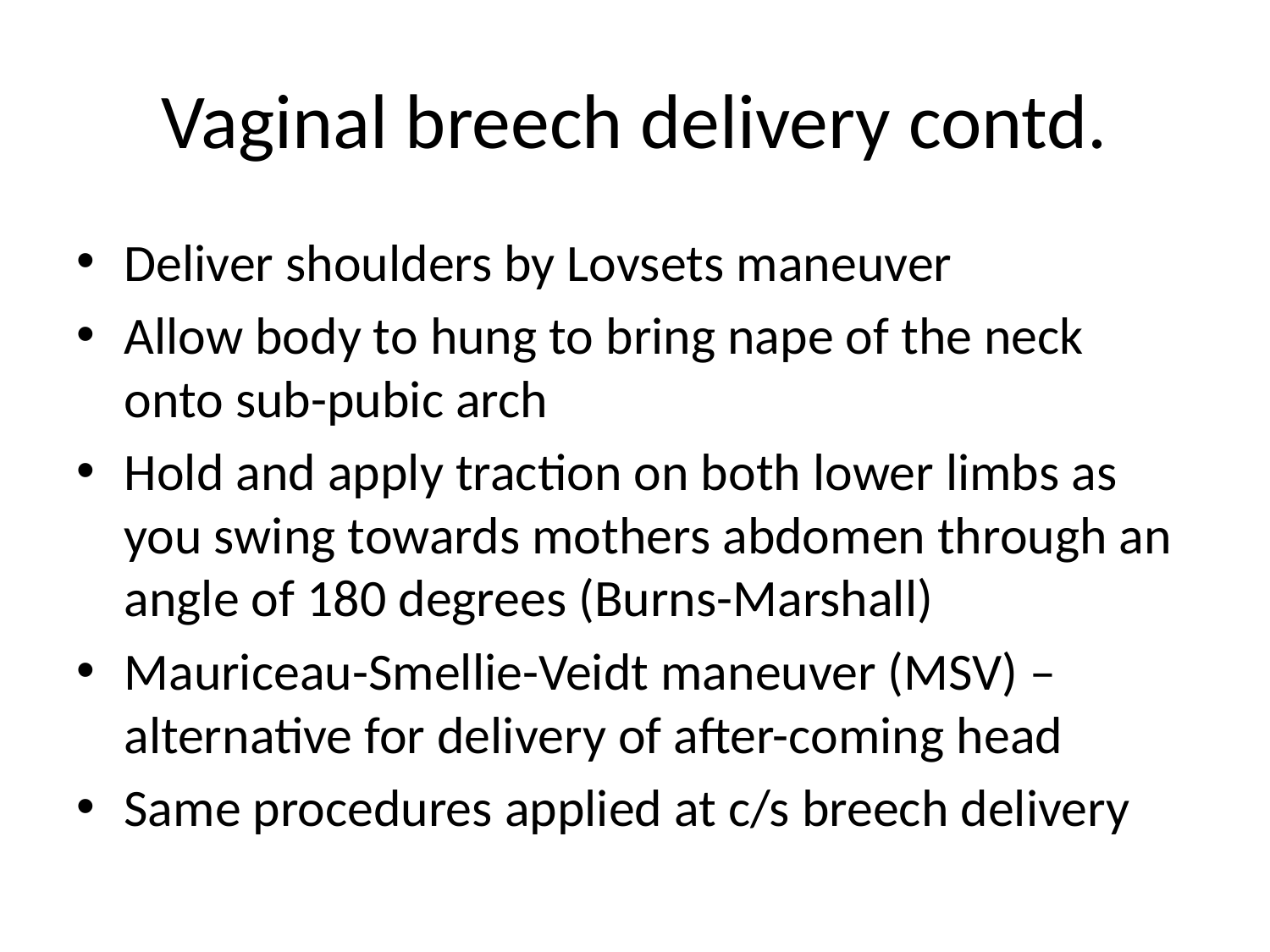

# Vaginal breech delivery contd.
Deliver shoulders by Lovsets maneuver
Allow body to hung to bring nape of the neck onto sub-pubic arch
Hold and apply traction on both lower limbs as you swing towards mothers abdomen through an angle of 180 degrees (Burns-Marshall)
Mauriceau-Smellie-Veidt maneuver (MSV) – alternative for delivery of after-coming head
Same procedures applied at c/s breech delivery